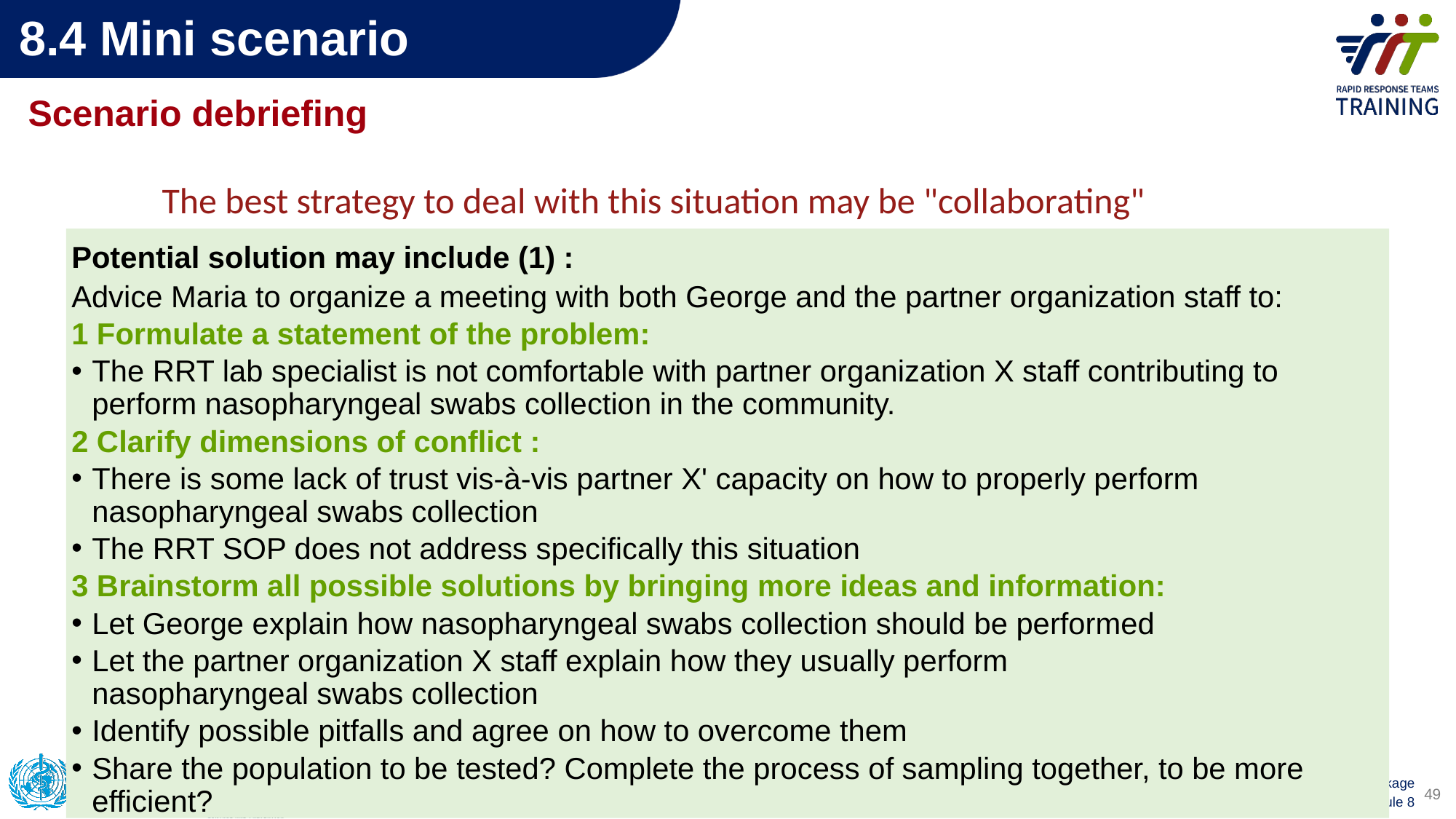

8.4 Mini scenario

Scenario debriefing

The best strategy to deal with this situation may be "collaborating"
Potential solution may include (1) :
Advice Maria to organize a meeting with both George and the partner organization staff to:
1 Formulate a statement of the problem:
The RRT lab specialist is not comfortable with partner organization X staff contributing to perform nasopharyngeal swabs collection in the community.
2 Clarify dimensions of conflict :
There is some lack of trust vis-à-vis partner X' capacity on how to properly perform nasopharyngeal swabs collection
The RRT SOP does not address specifically this situation
3 Brainstorm all possible solutions by bringing more ideas and information:
Let George explain how nasopharyngeal swabs collection should be performed
Let the partner organization X staff explain how they usually perform nasopharyngeal swabs collection
Identify possible pitfalls and agree on how to overcome them
Share the population to be tested? Complete the process of sampling together, to be more efficient?
When back at HQ: the RRT SOP may need to be further reviewed.

49